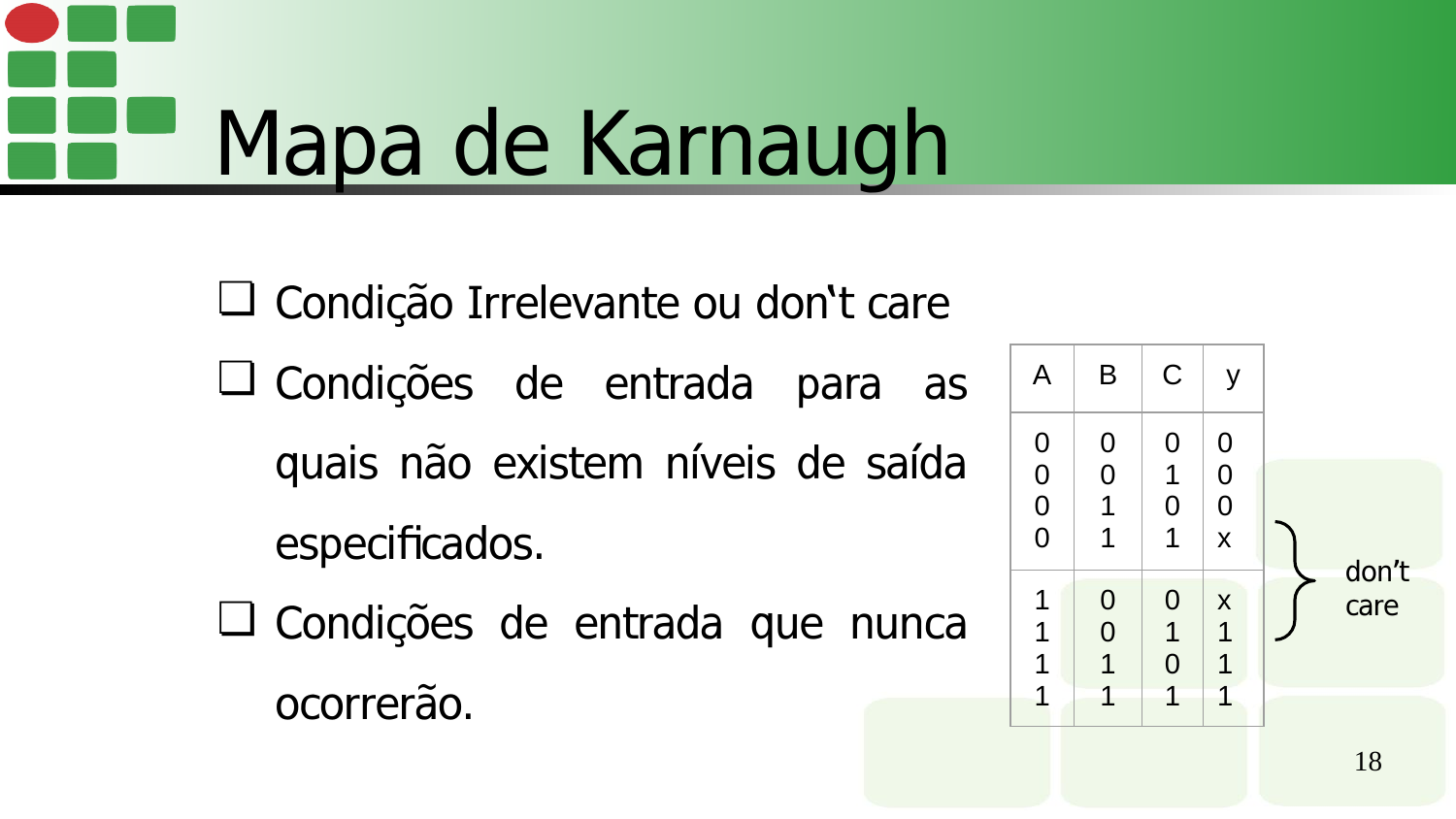

Mapa de Karnaugh
Condição Irrelevante ou don‘t care
Condições de entrada para as quais não existem níveis de saída especificados.
Condições de entrada que nunca ocorrerão.
| A | B | C | y |
| --- | --- | --- | --- |
| 0 0 0 0 | 0 0 1 1 | 0 1 0 1 | 0 0 0 x |
| 1 1 1 1 | 0 0 1 1 | 0 1 0 1 | x 1 1 1 |

don’t care
18